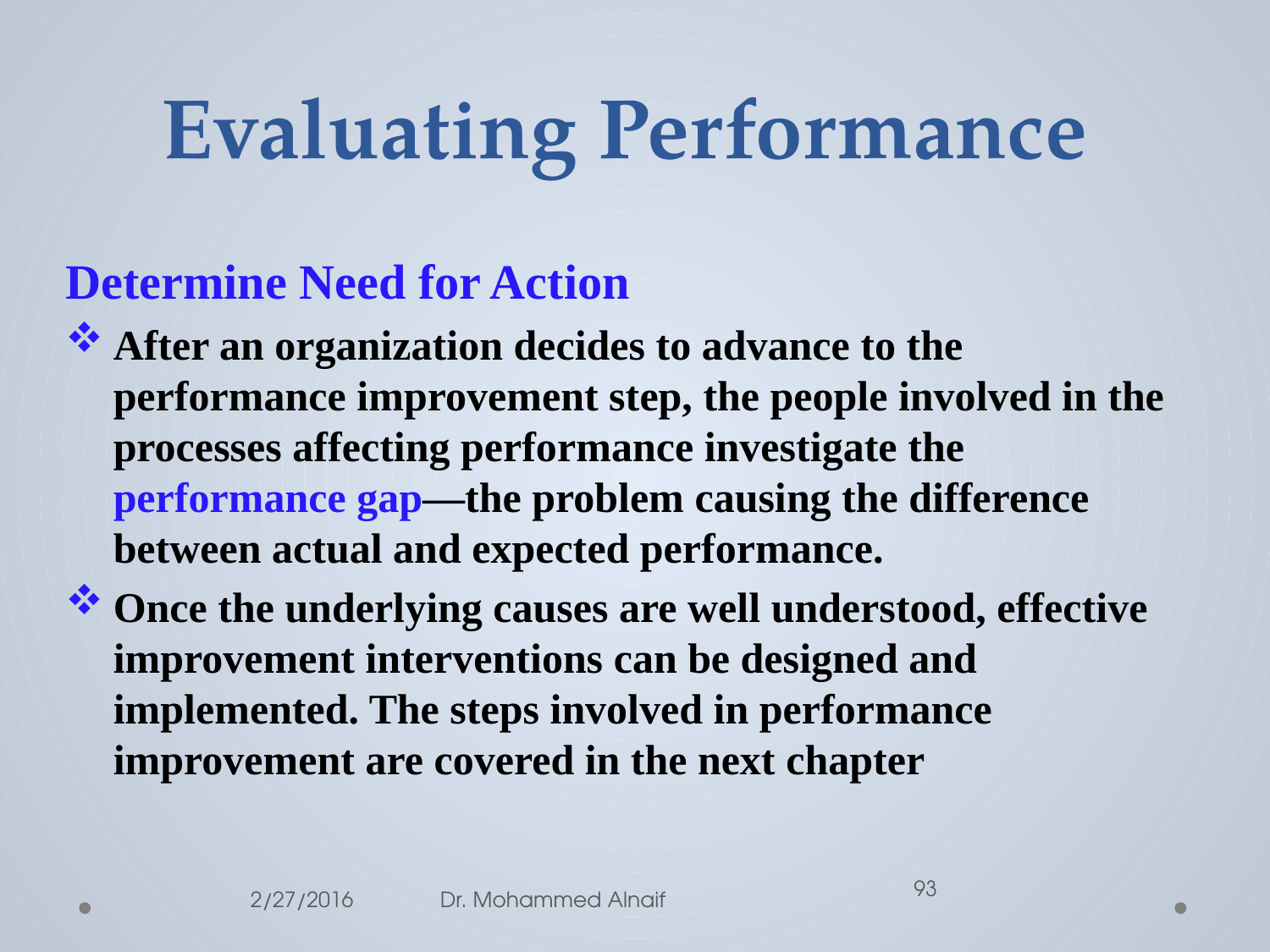

# Evaluating Performance
Determine Need for Action
After an organization decides to advance to the performance improvement step, the people involved in the processes affecting performance investigate the performance gap—the problem causing the difference between actual and expected performance.
Once the underlying causes are well understood, effective improvement interventions can be designed and implemented. The steps involved in performance improvement are covered in the next chapter
93
2/27/2016
Dr. Mohammed Alnaif